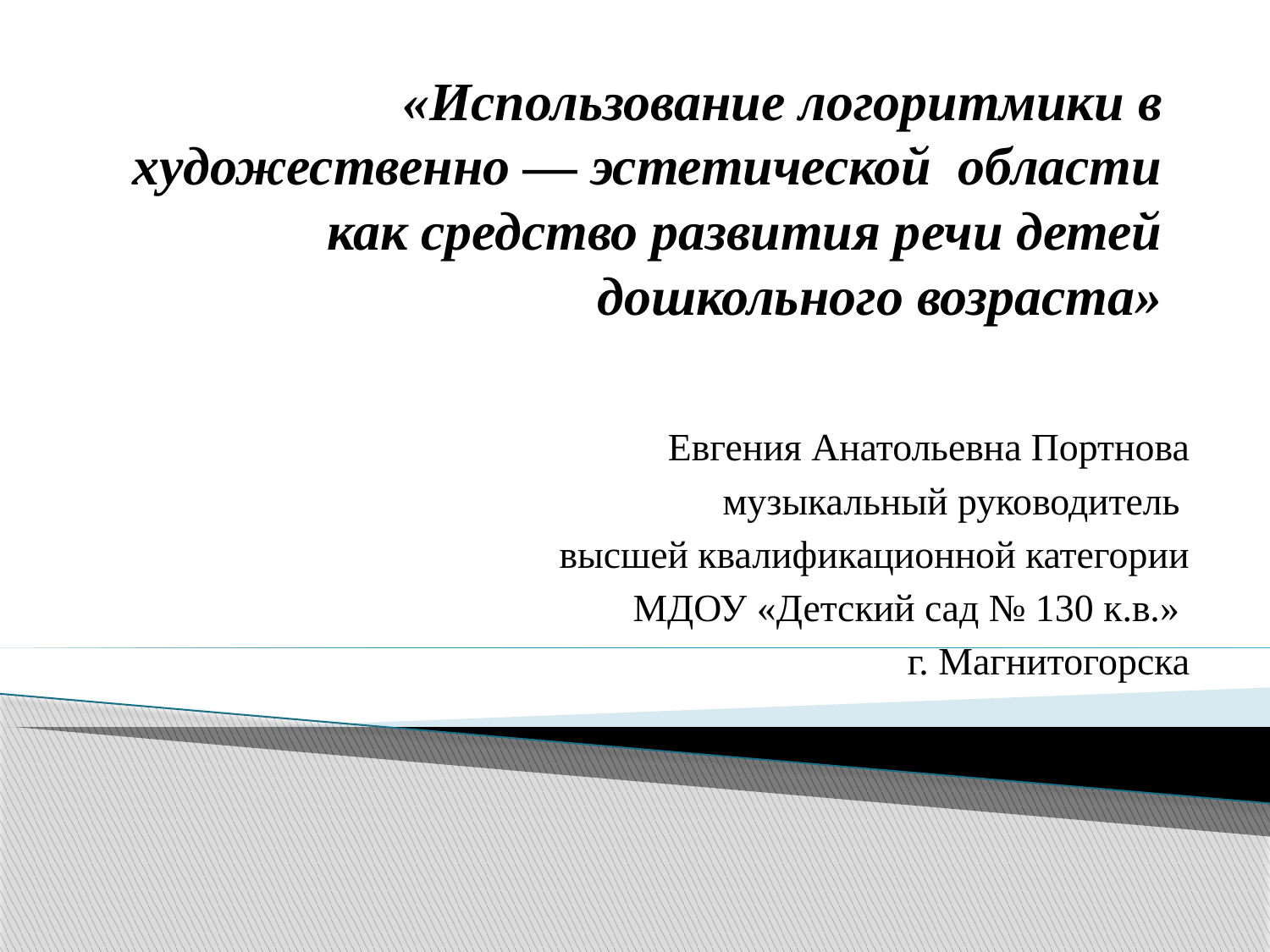

# «Использование логоритмики в художественно — эстетической  области как средство развития речи детей дошкольного возраста»
Евгения Анатольевна Портнова
музыкальный руководитель
высшей квалификационной категории
МДОУ «Детский сад № 130 к.в.»
г. Магнитогорска